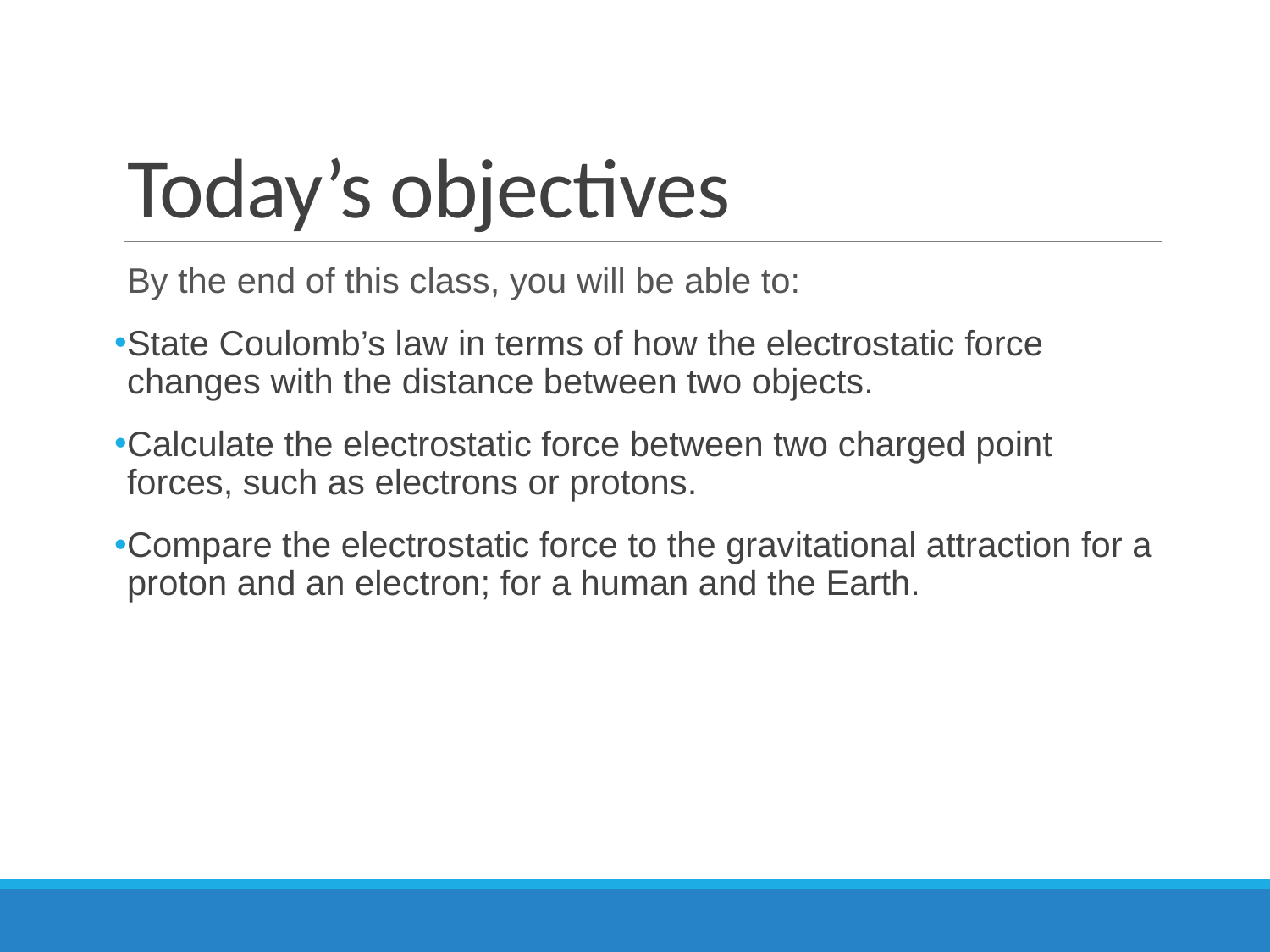

# Today’s objectives
By the end of this class, you will be able to:
State Coulomb’s law in terms of how the electrostatic force changes with the distance between two objects.
Calculate the electrostatic force between two charged point forces, such as electrons or protons.
Compare the electrostatic force to the gravitational attraction for a proton and an electron; for a human and the Earth.